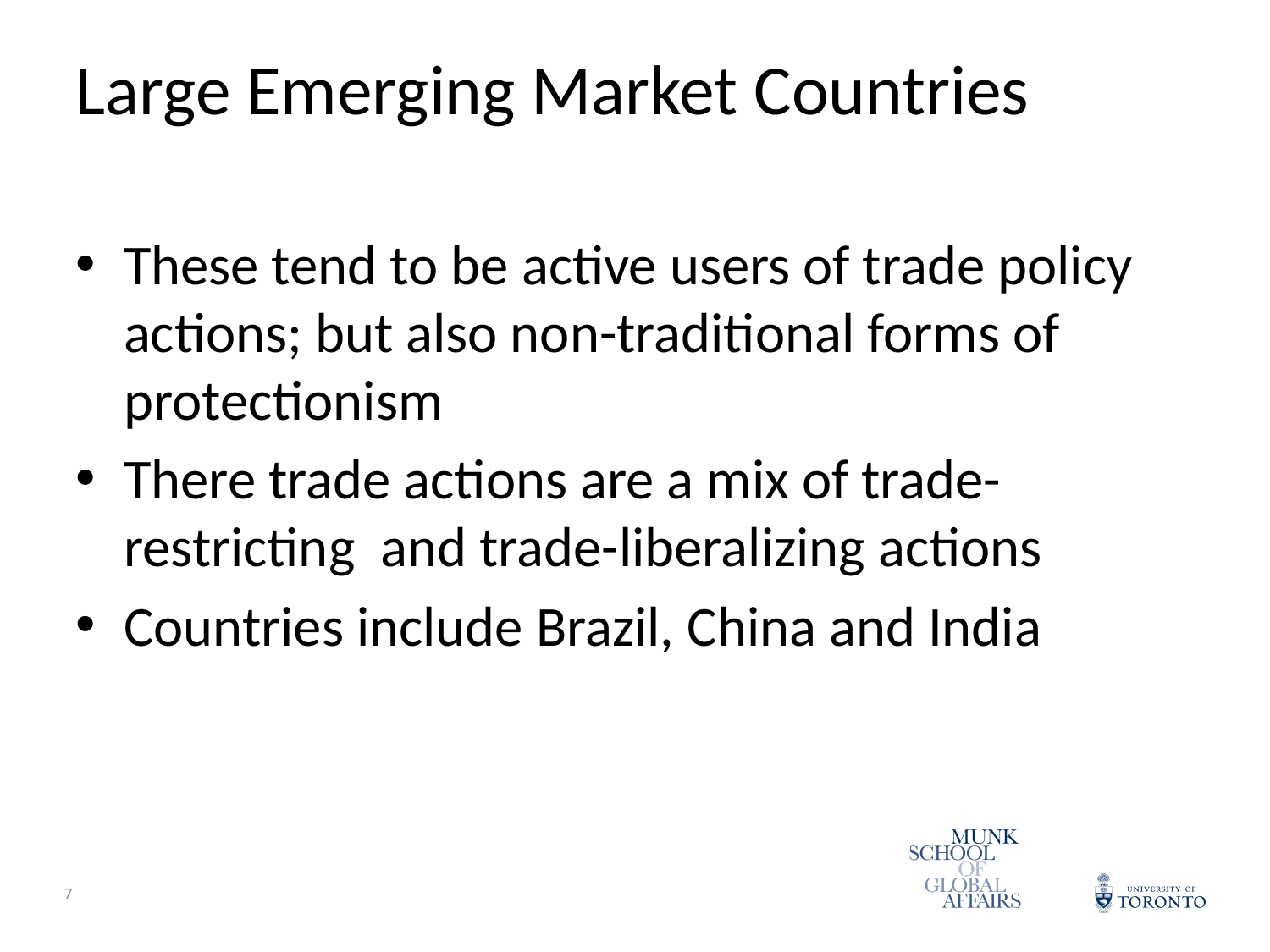

# Large Emerging Market Countries
These tend to be active users of trade policy actions; but also non-traditional forms of protectionism
There trade actions are a mix of trade-restricting  and trade-liberalizing actions
Countries include Brazil, China and India

7